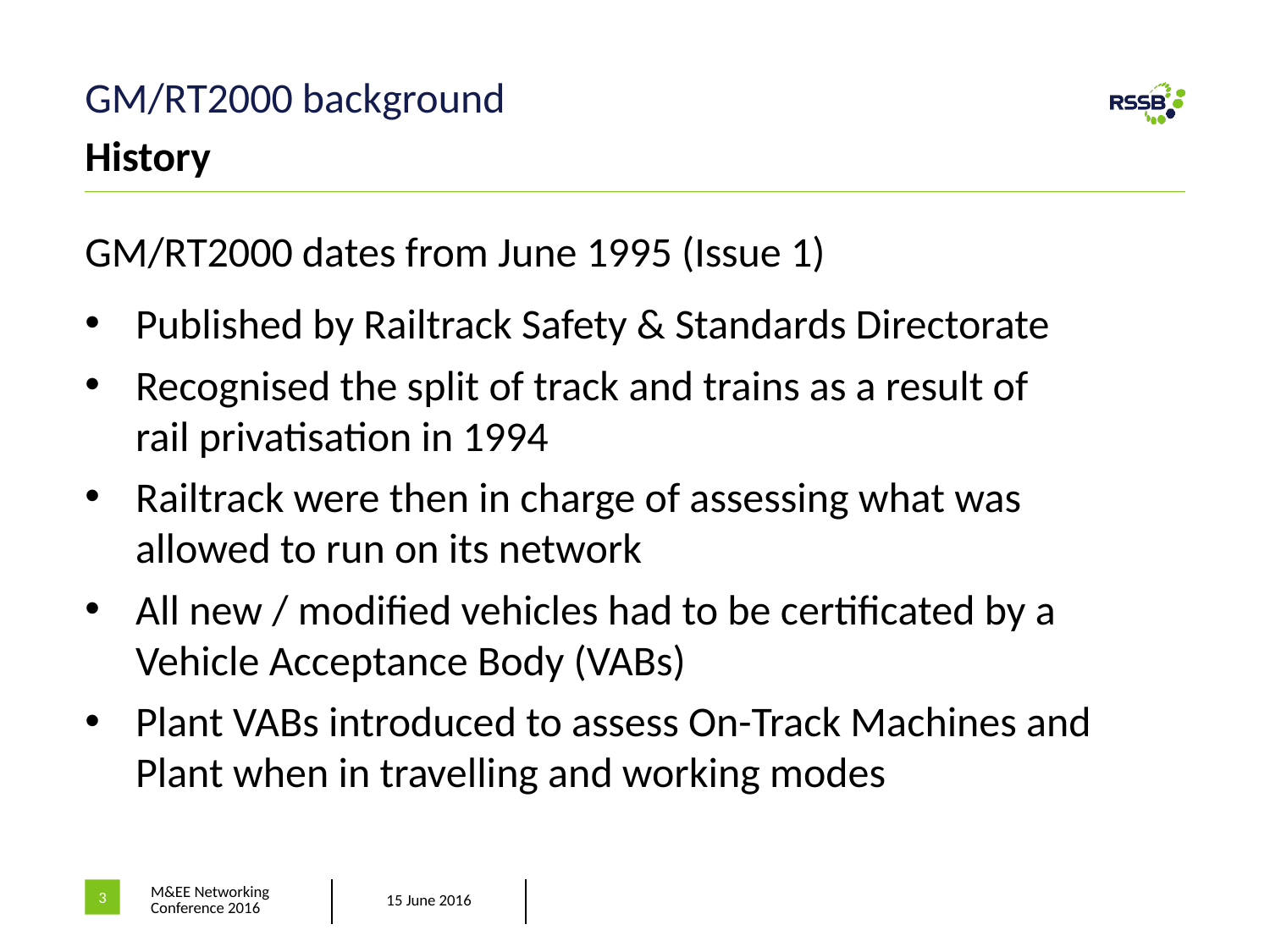

# GM/RT2000 background
History
GM/RT2000 dates from June 1995 (Issue 1)
Published by Railtrack Safety & Standards Directorate
Recognised the split of track and trains as a result of
rail privatisation in 1994
Railtrack were then in charge of assessing what was
allowed to run on its network
All new / modified vehicles had to be certificated by a Vehicle Acceptance Body (VABs)
Plant VABs introduced to assess On-Track Machines and Plant when in travelling and working modes
3